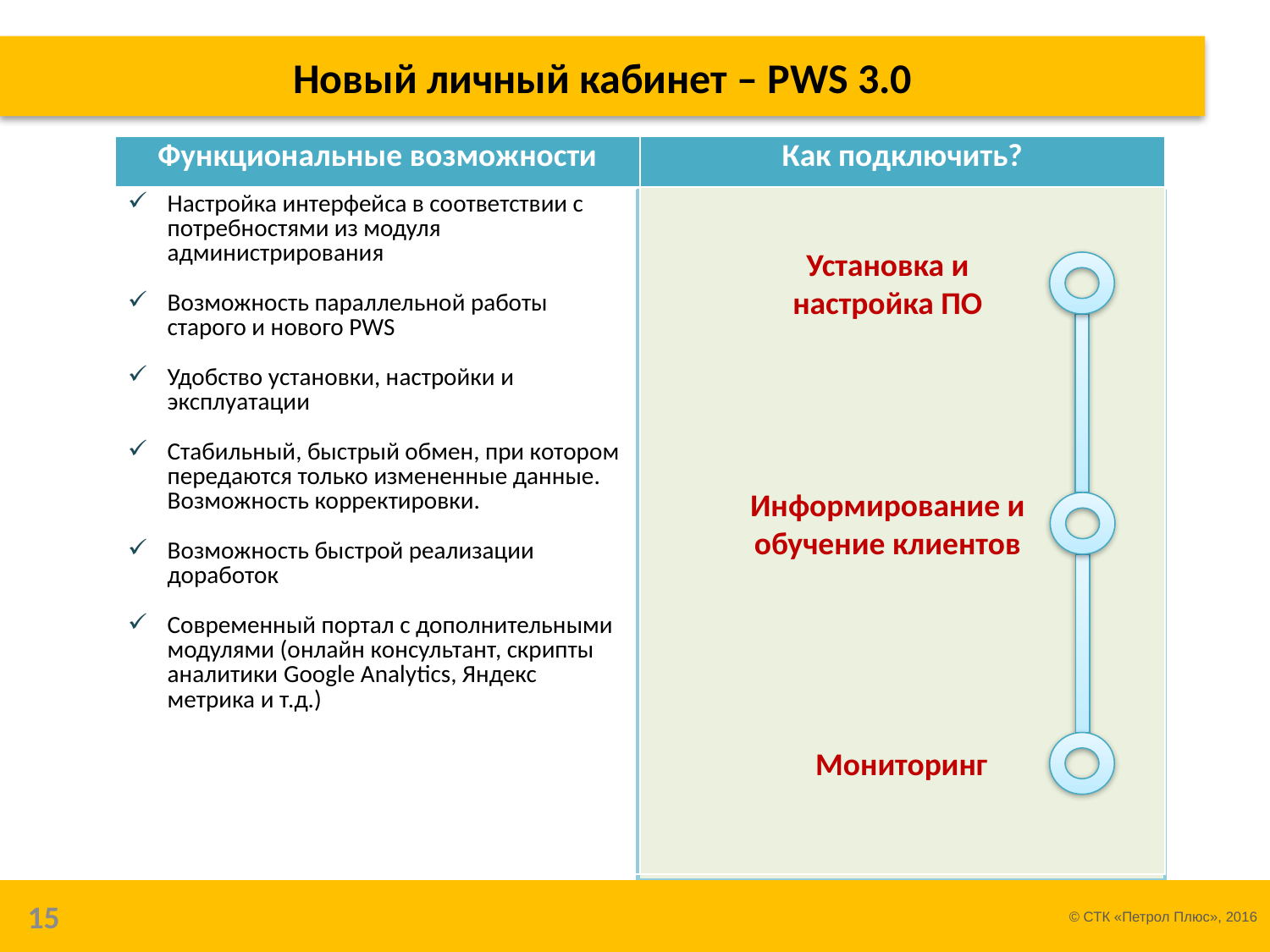

Новый личный кабинет – PWS 3.0
| Функциональные возможности | Как подключить? |
| --- | --- |
| Настройка интерфейса в соответствии с потребностями из модуля администрирования Возможность параллельной работы старого и нового PWS Удобство установки, настройки и эксплуатации Стабильный, быстрый обмен, при котором передаются только измененные данные. Возможность корректировки. Возможность быстрой реализации доработок Современный портал с дополнительными модулями (онлайн консультант, скрипты аналитики Google Analytics, Яндекс метрика и т.д.) |  |

Установка и настройка ПО

Информирование и обучение клиентов

Мониторинг
© СТК «Петрол Плюс», 2016
15